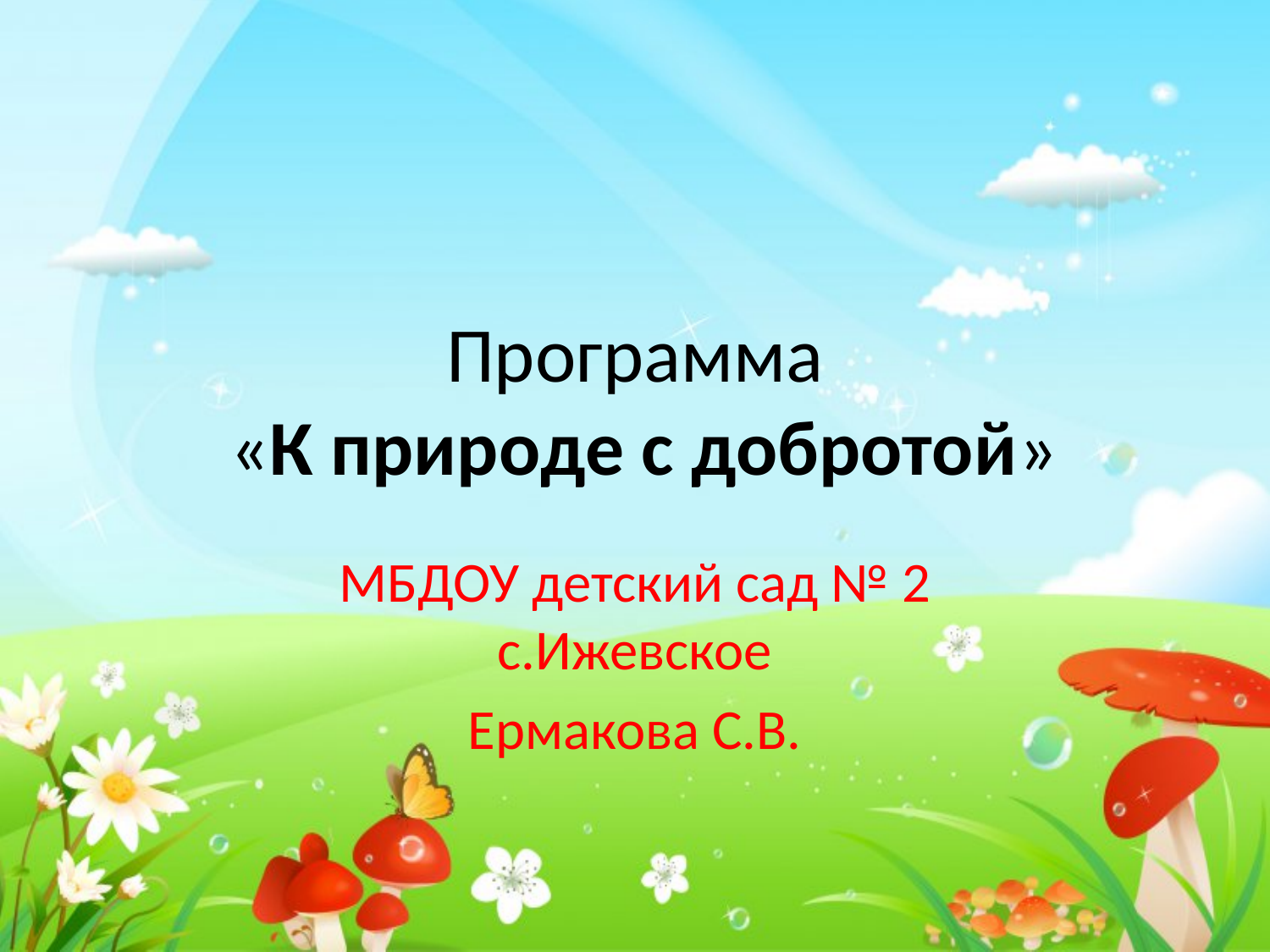

# Программа «К природе с добротой»
МБДОУ детский сад № 2 с.Ижевское
Ермакова С.В.